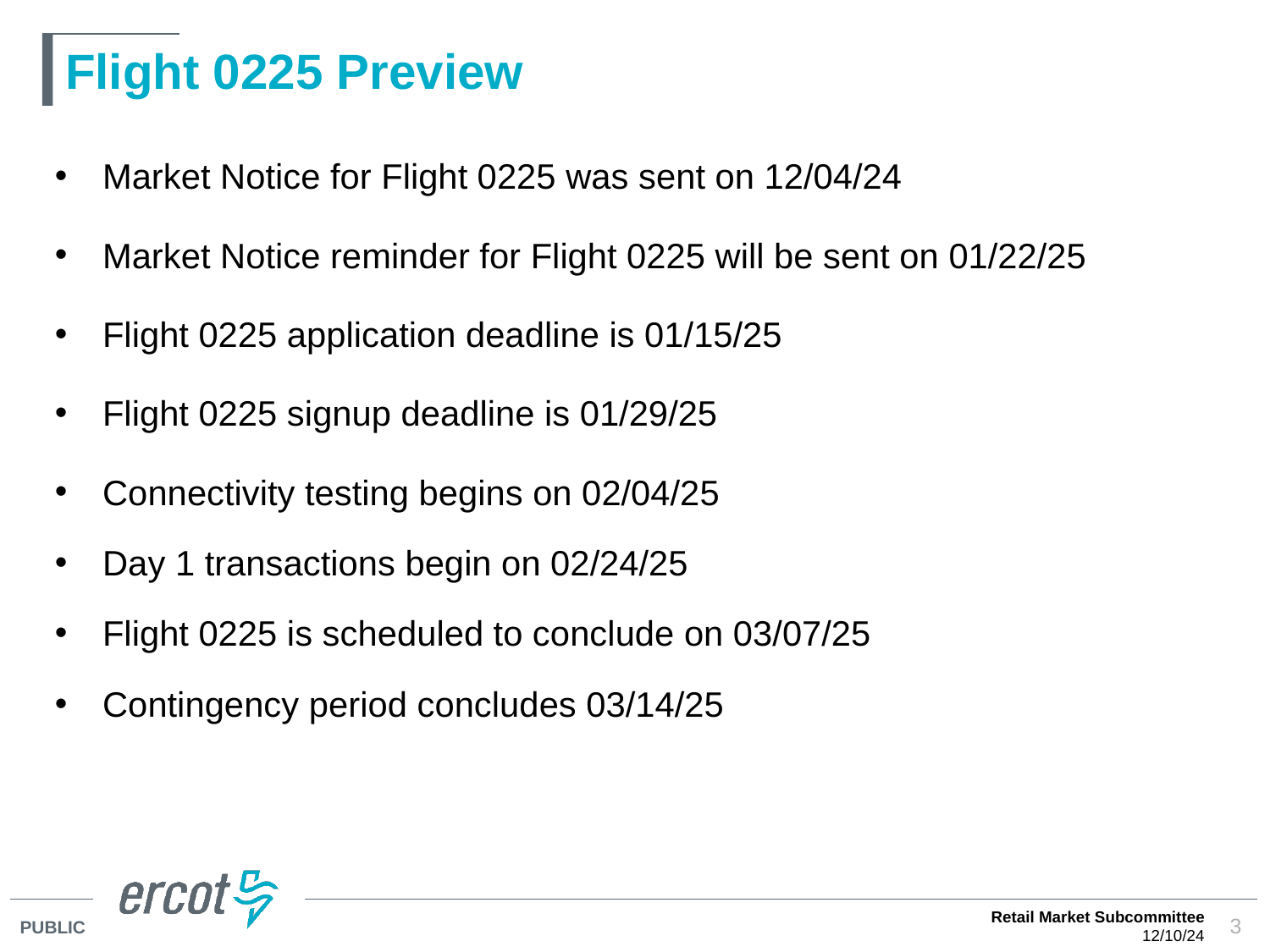

# Flight 0225 Preview
Market Notice for Flight 0225 was sent on 12/04/24
Market Notice reminder for Flight 0225 will be sent on 01/22/25
Flight 0225 application deadline is 01/15/25
Flight 0225 signup deadline is 01/29/25
Connectivity testing begins on 02/04/25
Day 1 transactions begin on 02/24/25
Flight 0225 is scheduled to conclude on 03/07/25
Contingency period concludes 03/14/25
Retail Market Subcommittee
12/10/24
3